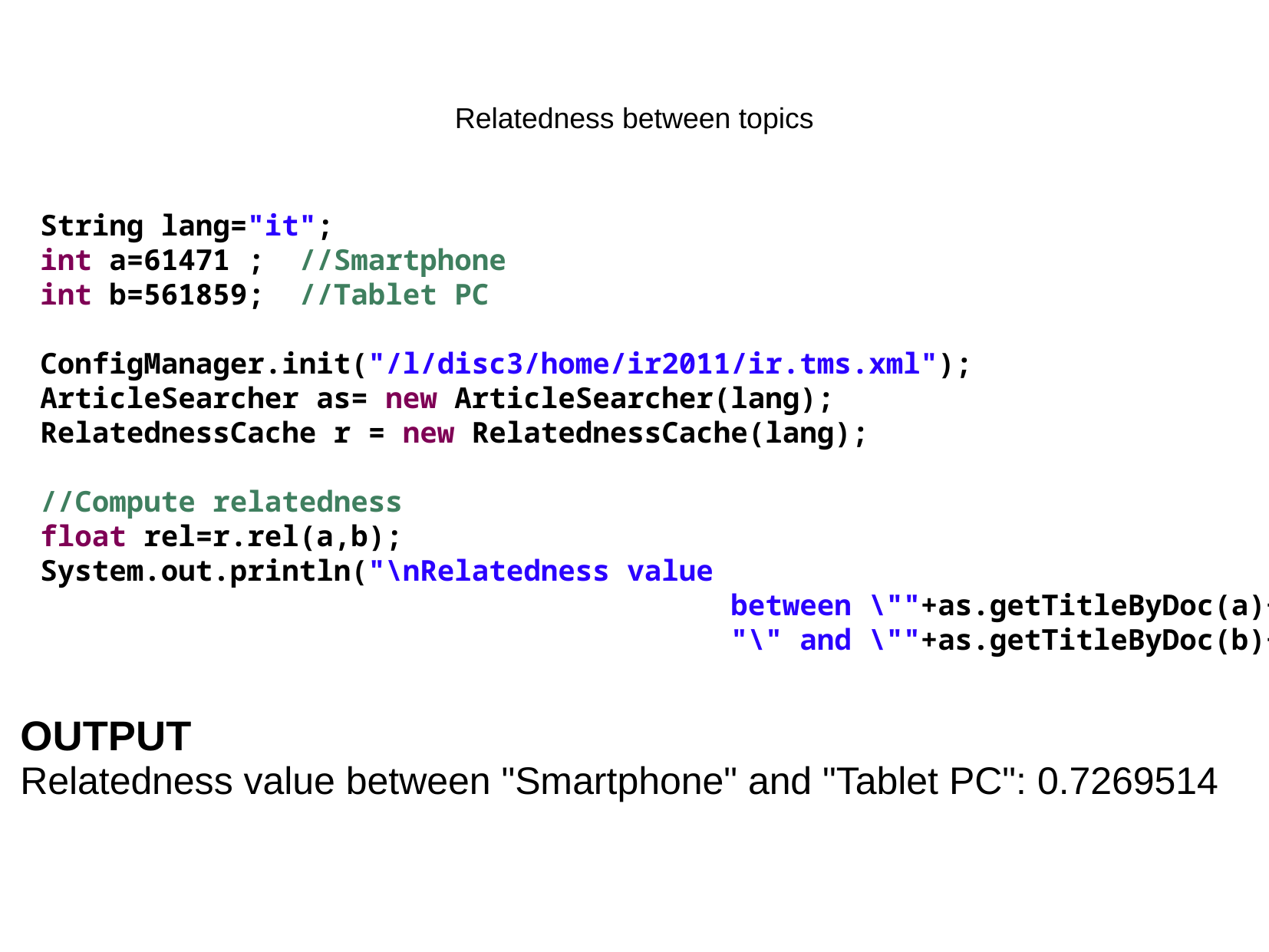

Relatedness between topics
String lang="it";
int a=61471 ;  //Smartphone
int b=561859;  //Tablet PC

ConfigManager.init("/l/disc3/home/ir2011/ir.tms.xml");
ArticleSearcher as= new ArticleSearcher(lang);
RelatednessCache r = new RelatednessCache(lang);

//Compute relatedness
float rel=r.rel(a,b);
System.out.println("\nRelatedness value
						between \""+as.getTitleByDoc(a)+
						"\" and \""+as.getTitleByDoc(b)+"\": "+rel);
OUTPUT
Relatedness value between "Smartphone" and "Tablet PC": 0.7269514